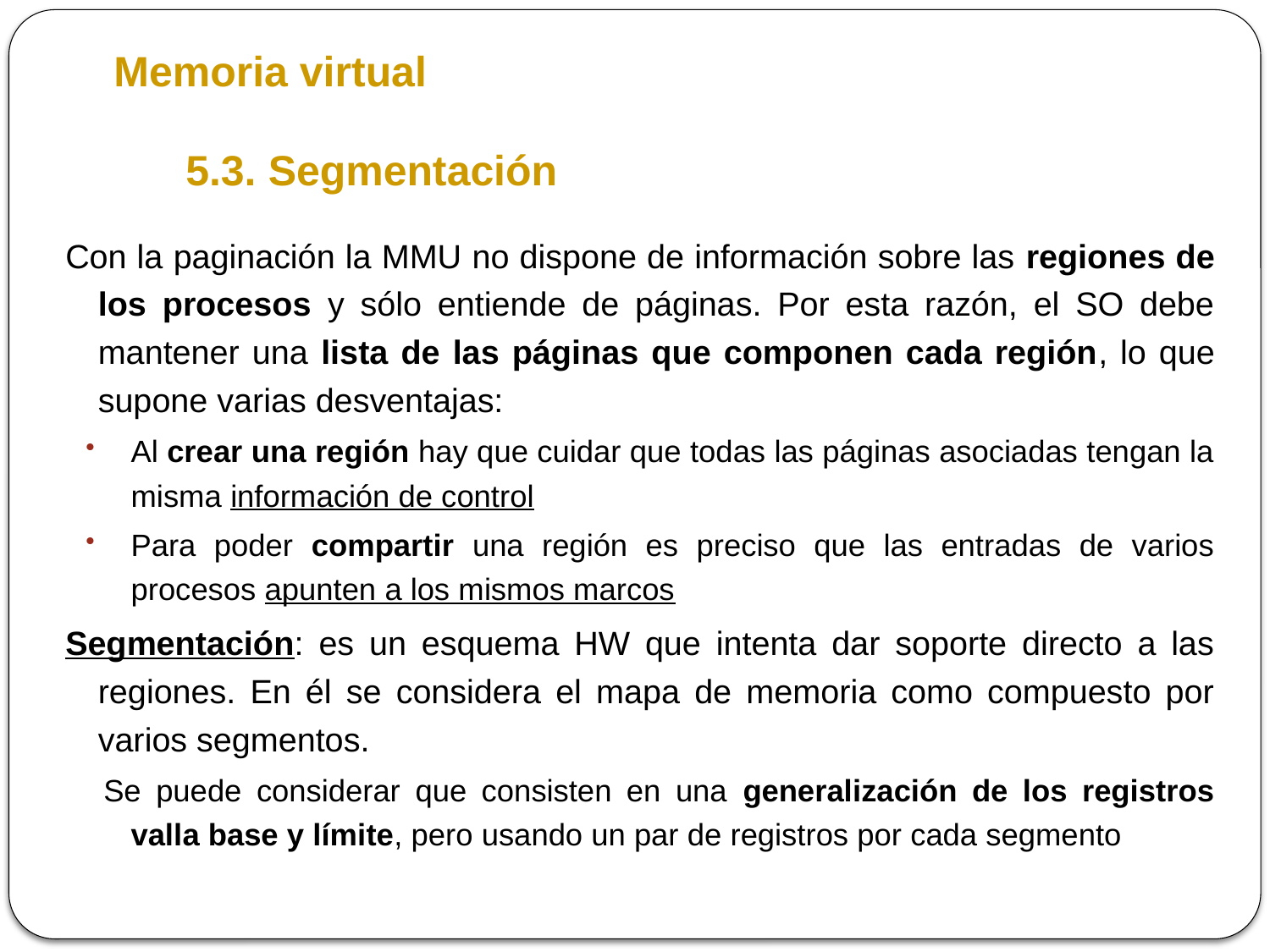

Memoria virtual
5.3. Segmentación
Con la paginación la MMU no dispone de información sobre las regiones de los procesos y sólo entiende de páginas. Por esta razón, el SO debe mantener una lista de las páginas que componen cada región, lo que supone varias desventajas:
Al crear una región hay que cuidar que todas las páginas asociadas tengan la misma información de control
Para poder compartir una región es preciso que las entradas de varios procesos apunten a los mismos marcos
Segmentación: es un esquema HW que intenta dar soporte directo a las regiones. En él se considera el mapa de memoria como compuesto por varios segmentos.
Se puede considerar que consisten en una generalización de los registros valla base y límite, pero usando un par de registros por cada segmento